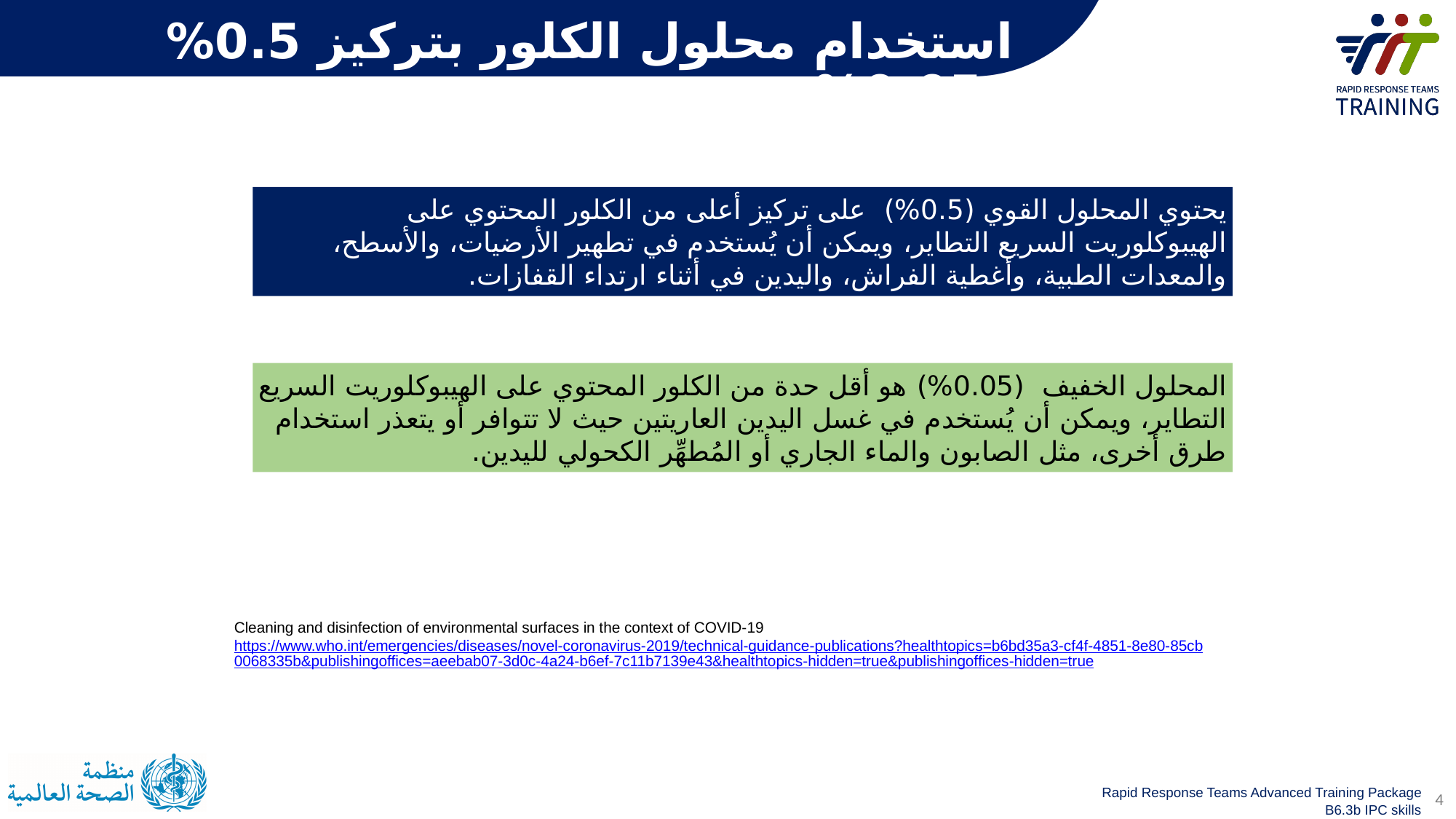

استخدام محلول الكلور بتركيز 0.5% و0.05%
يحتوي المحلول القوي (0.5%)  على تركيز أعلى من الكلور المحتوي على الهيبوكلوريت السريع التطاير، ويمكن أن يُستخدم في تطهير الأرضيات، والأسطح، والمعدات الطبية، وأغطية الفراش، واليدين في أثناء ارتداء القفازات.
المحلول الخفيف  (0.05%) هو أقل حدة من الكلور المحتوي على الهيبوكلوريت السريع التطاير، ويمكن أن يُستخدم في غسل اليدين العاريتين حيث لا تتوافر أو يتعذر استخدام طرق أخرى، مثل الصابون والماء الجاري أو المُطهِّر الكحولي لليدين.
Cleaning and disinfection of environmental surfaces in the context of COVID-19
https://www.who.int/emergencies/diseases/novel-coronavirus-2019/technical-guidance-publications?healthtopics=b6bd35a3-cf4f-4851-8e80-85cb0068335b&publishingoffices=aeebab07-3d0c-4a24-b6ef-7c11b7139e43&healthtopics-hidden=true&publishingoffices-hidden=true